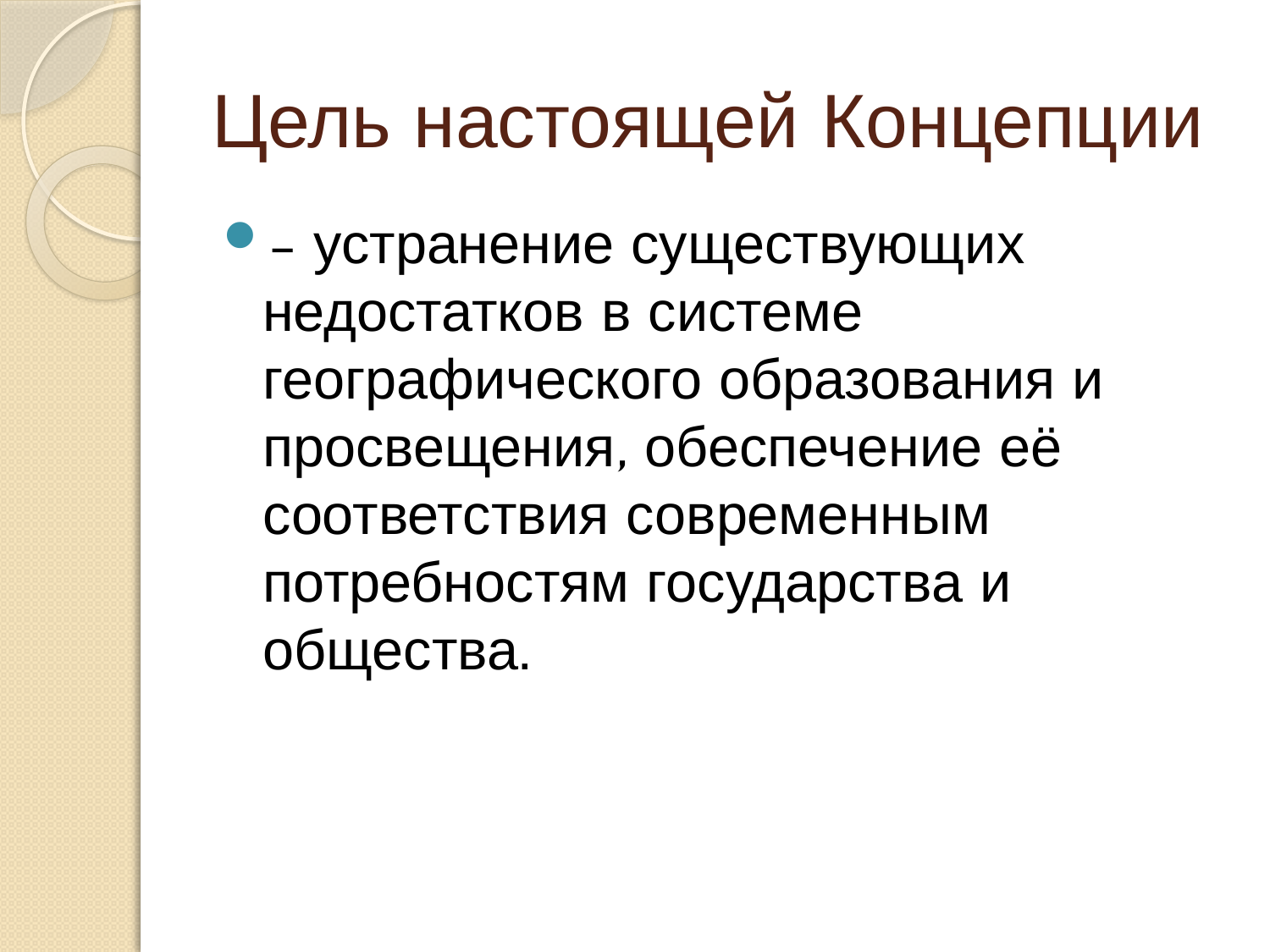

# Цель настоящей Концепции
– устранение существующих недостатков в системе географического образования и просвещения, обеспечение её соответствия современным потребностям государства и общества.